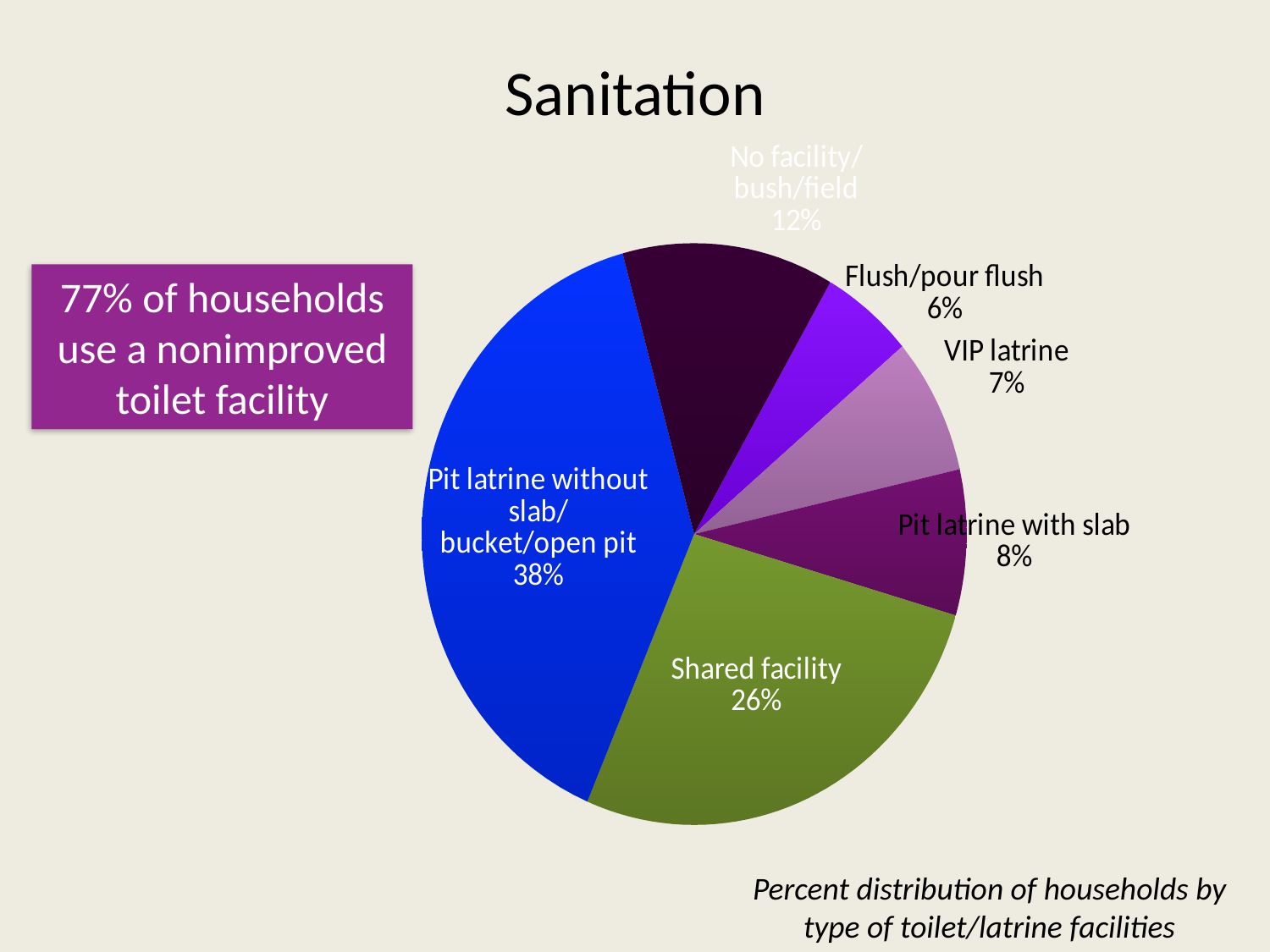

# Sanitation

### Chart

| Category | Series 1 |
|---|---|
| Flush/pour flush | 5.3 |
| VIP latrine | 7.3 |
| Pit latrine with slab | 7.8 |
| Shared facility | 25.9 |
| Pit latrine without slab/bucket/open pit | 37.9 |
| No facility/bush/field | 12.1 |
77% of households use a nonimproved toilet facility
Percent distribution of households by type of toilet/latrine facilities